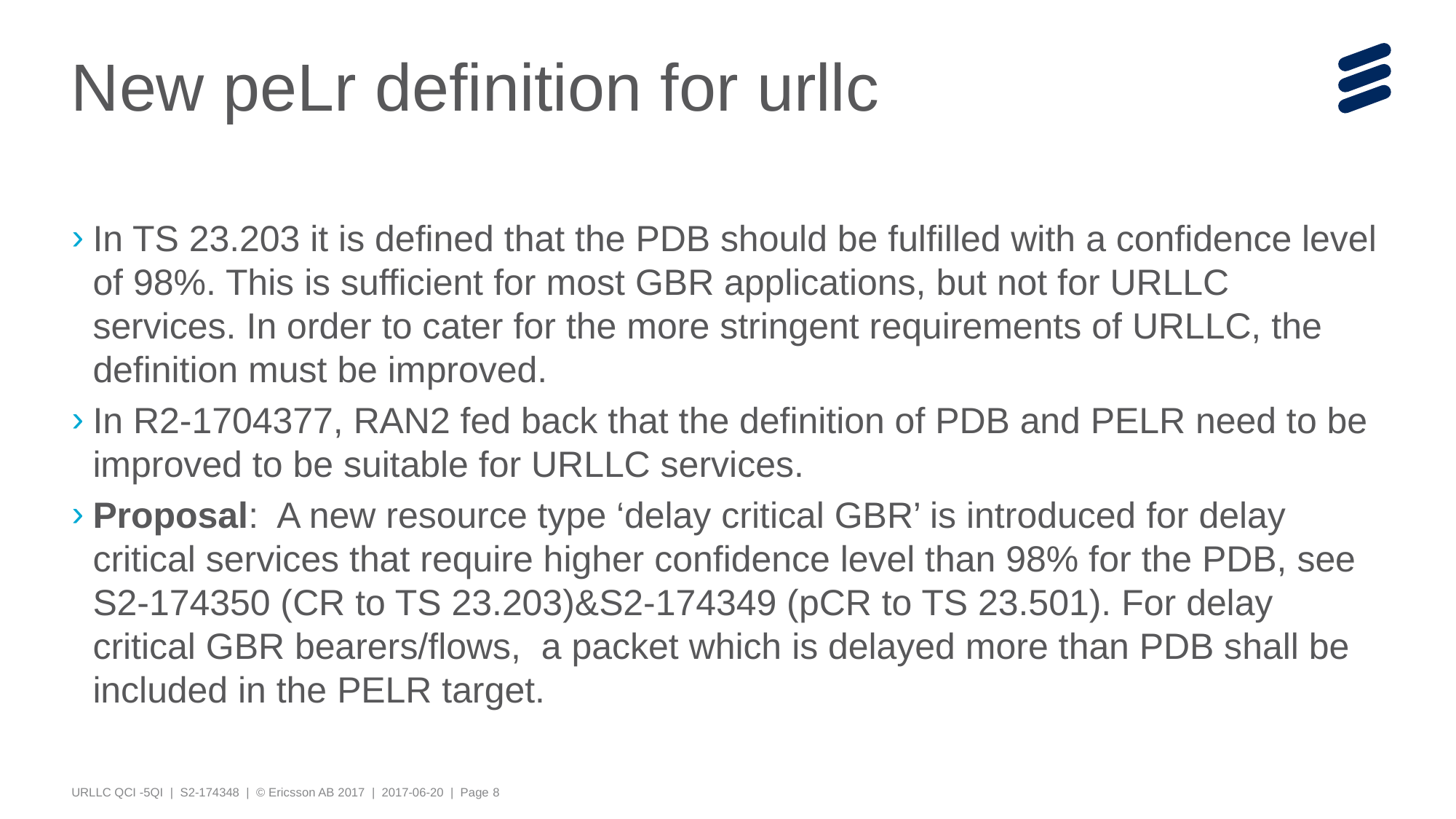

# New peLr definition for urllc
In TS 23.203 it is defined that the PDB should be fulfilled with a confidence level of 98%. This is sufficient for most GBR applications, but not for URLLC services. In order to cater for the more stringent requirements of URLLC, the definition must be improved.
In R2-1704377, RAN2 fed back that the definition of PDB and PELR need to be improved to be suitable for URLLC services.
Proposal:  A new resource type ‘delay critical GBR’ is introduced for delay critical services that require higher confidence level than 98% for the PDB, see S2-174350 (CR to TS 23.203)&S2-174349 (pCR to TS 23.501). For delay critical GBR bearers/flows,  a packet which is delayed more than PDB shall be included in the PELR target.